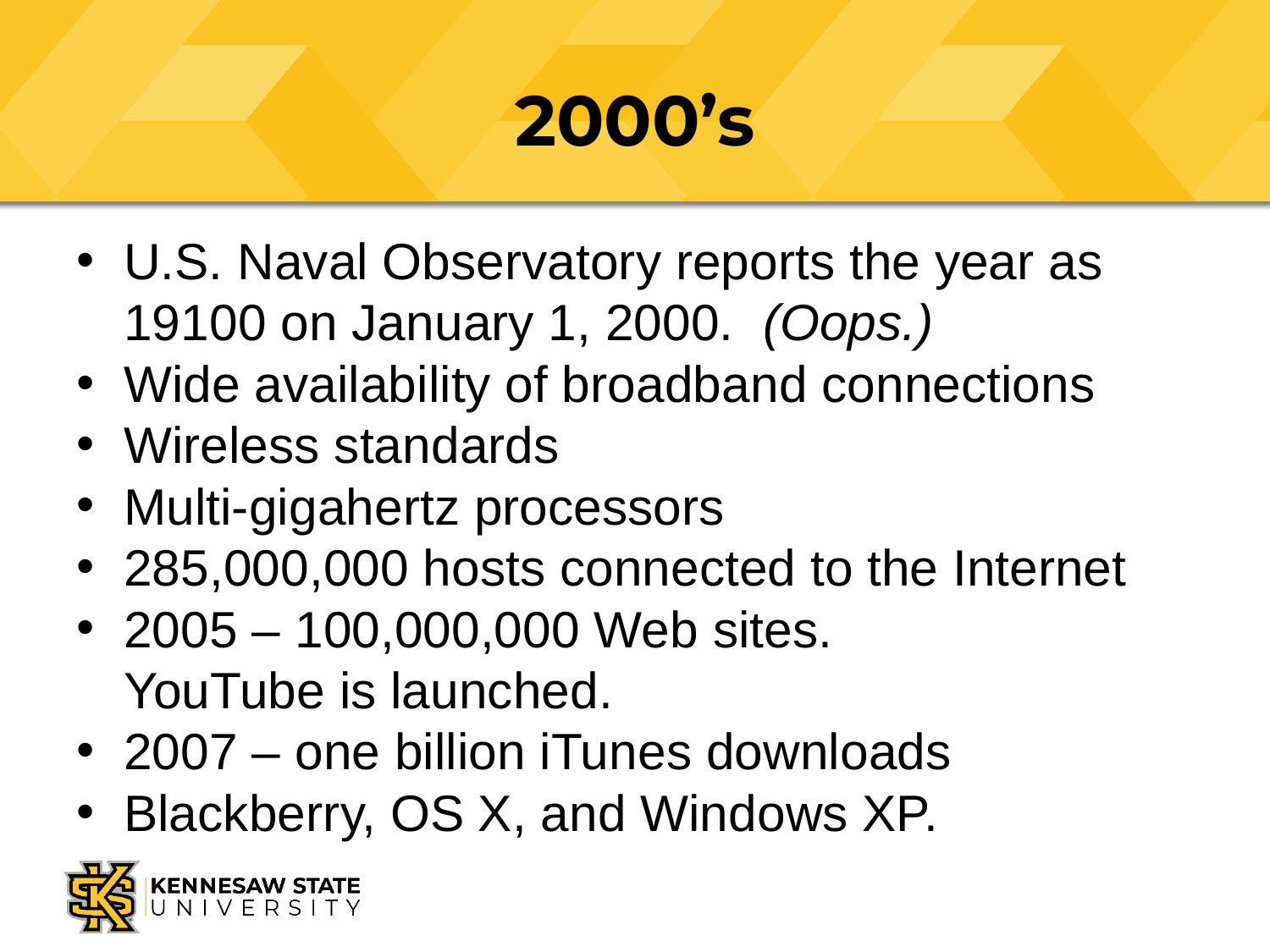

# 2000’s
U.S. Naval Observatory reports the year as 19100 on January 1, 2000.  (Oops.)
Wide availability of broadband connections
Wireless standards
Multi-gigahertz processors
285,000,000 hosts connected to the Internet
2005 – 100,000,000 Web sites.
YouTube is launched.
2007 – one billion iTunes downloads
Blackberry, OS X, and Windows XP.